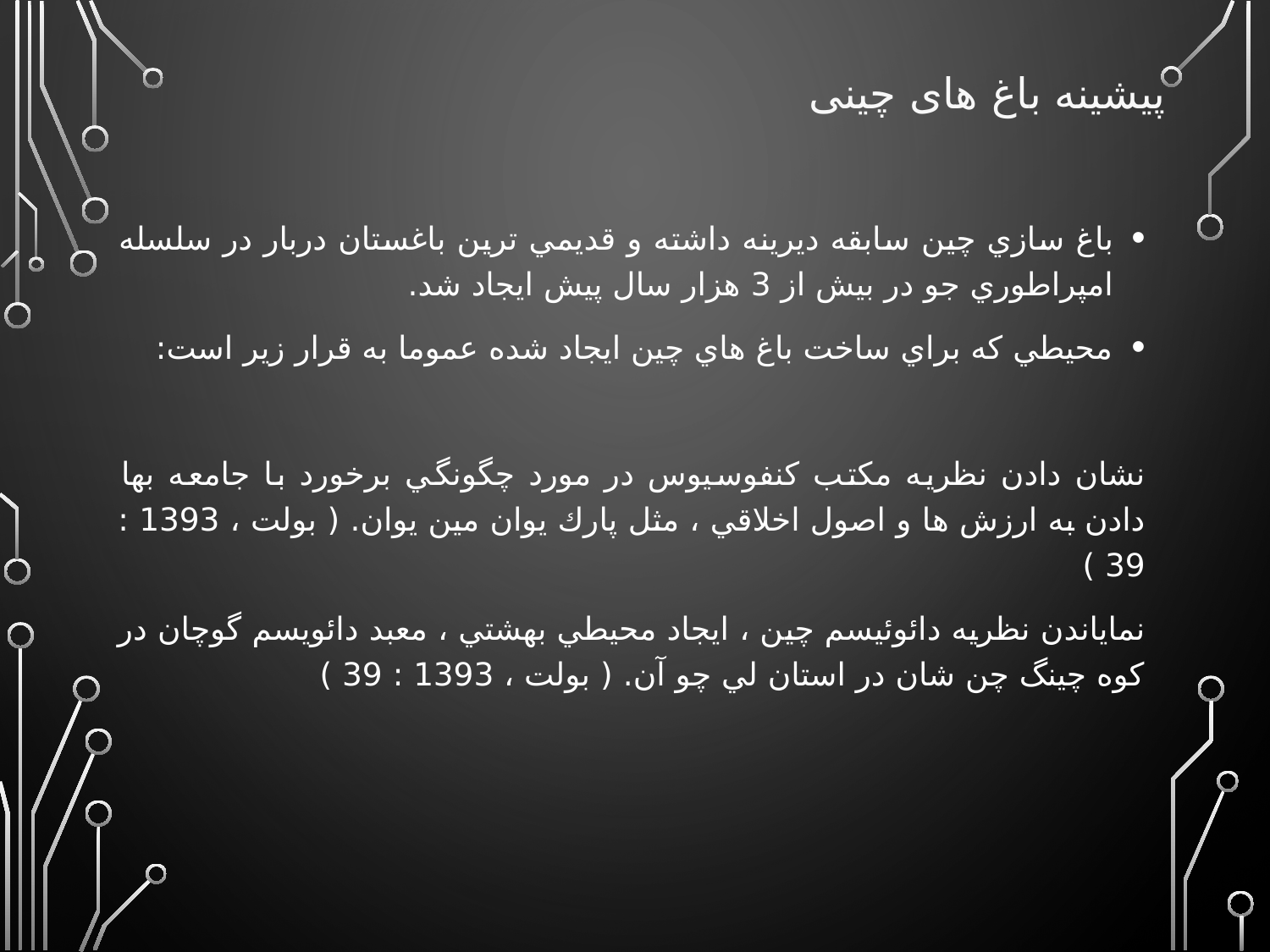

پیشینه باغ های چینی
باغ سازي چين سابقه ديرينه داشته و قديمي ترين باغستان دربار در سلسله امپراطوري جو در بيش از 3 هزار سال پيش ايجاد شد.
محيطي كه براي ساخت باغ هاي چين ايجاد شده عموما به قرار زير است:

نشان دادن نظريه مكتب كنفوسيوس در مورد چگونگي برخورد با جامعه بها دادن به ارزش ها و اصول اخلاقي ، مثل پارك يوان مين يوان. ( بولت ، 1393 : 39 )
نماياندن نظريه دائوئیسم چين ، ايجاد محيطي بهشتي ، معبد دائويسم گوچان در كوه چينگ چن شان در استان لي چو آن. ( بولت ، 1393 : 39 )